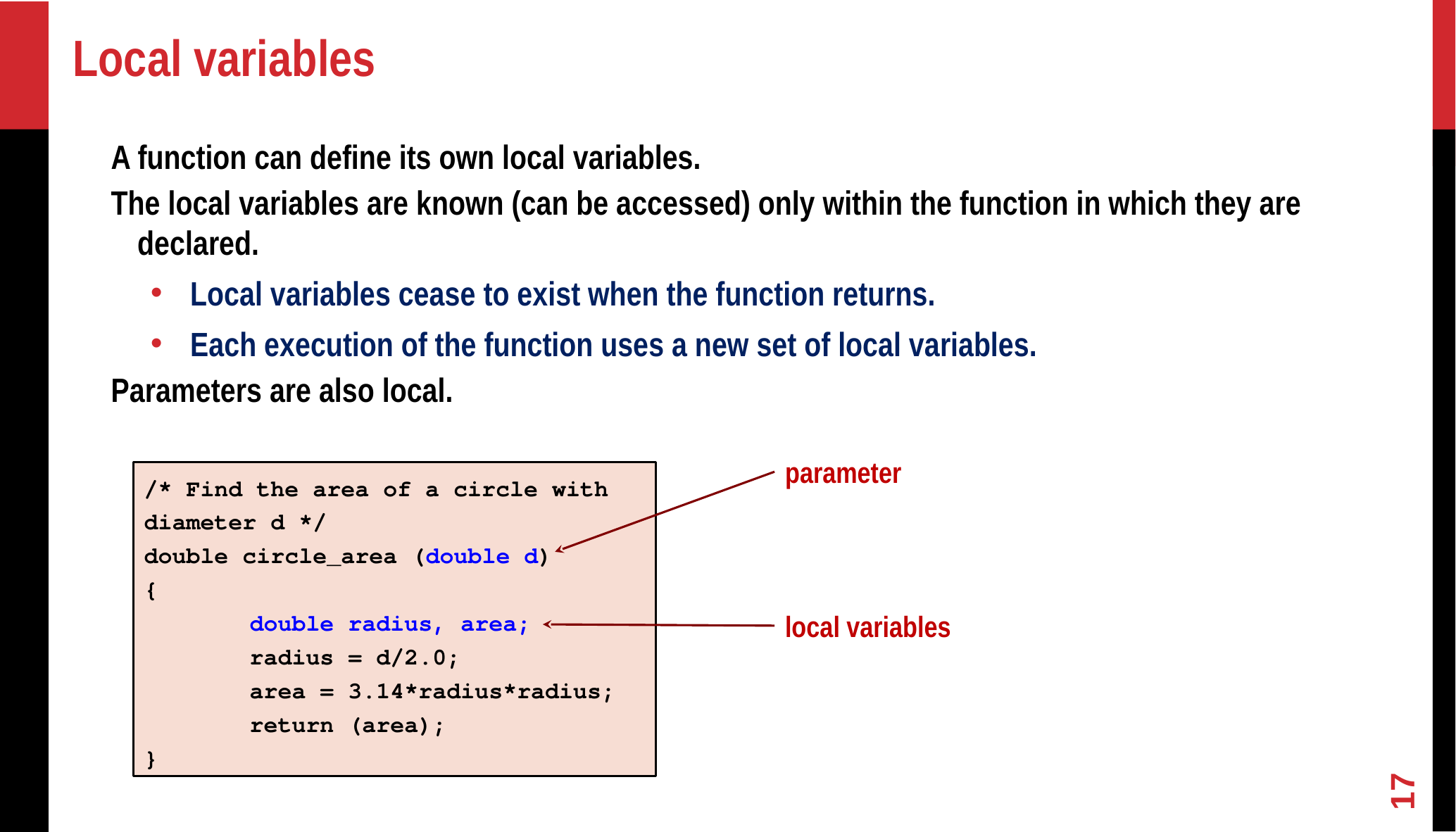

# Local variables
A function can define its own local variables.
The local variables are known (can be accessed) only within the function in which they are declared.
Local variables cease to exist when the function returns.
Each execution of the function uses a new set of local variables.
Parameters are also local.
parameter
/* Find the area of a circle with diameter d */
double circle_area (double d)
{
	double radius, area;
	radius = d/2.0;
	area = 3.14*radius*radius;
	return (area);
}
local variables
17